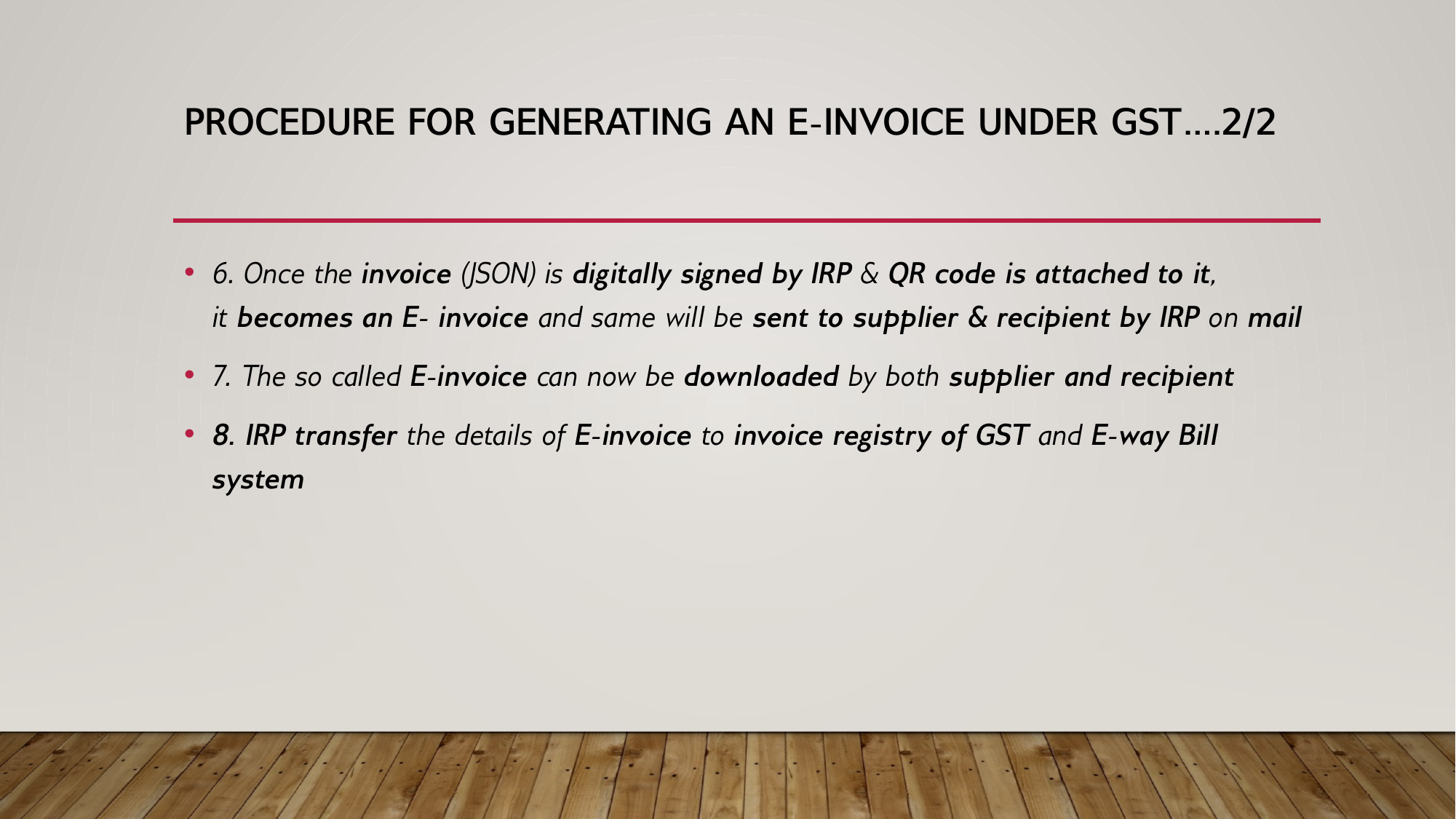

# procedure for generating an E-Invoice under GST….2/2
6. Once the invoice (JSON) is digitally signed by IRP & QR code is attached to it, it becomes an E- invoice and same will be sent to supplier & recipient by IRP on mail
7. The so called E-invoice can now be downloaded by both supplier and recipient
8. IRP transfer the details of E-invoice to invoice registry of GST and E-way Bill system